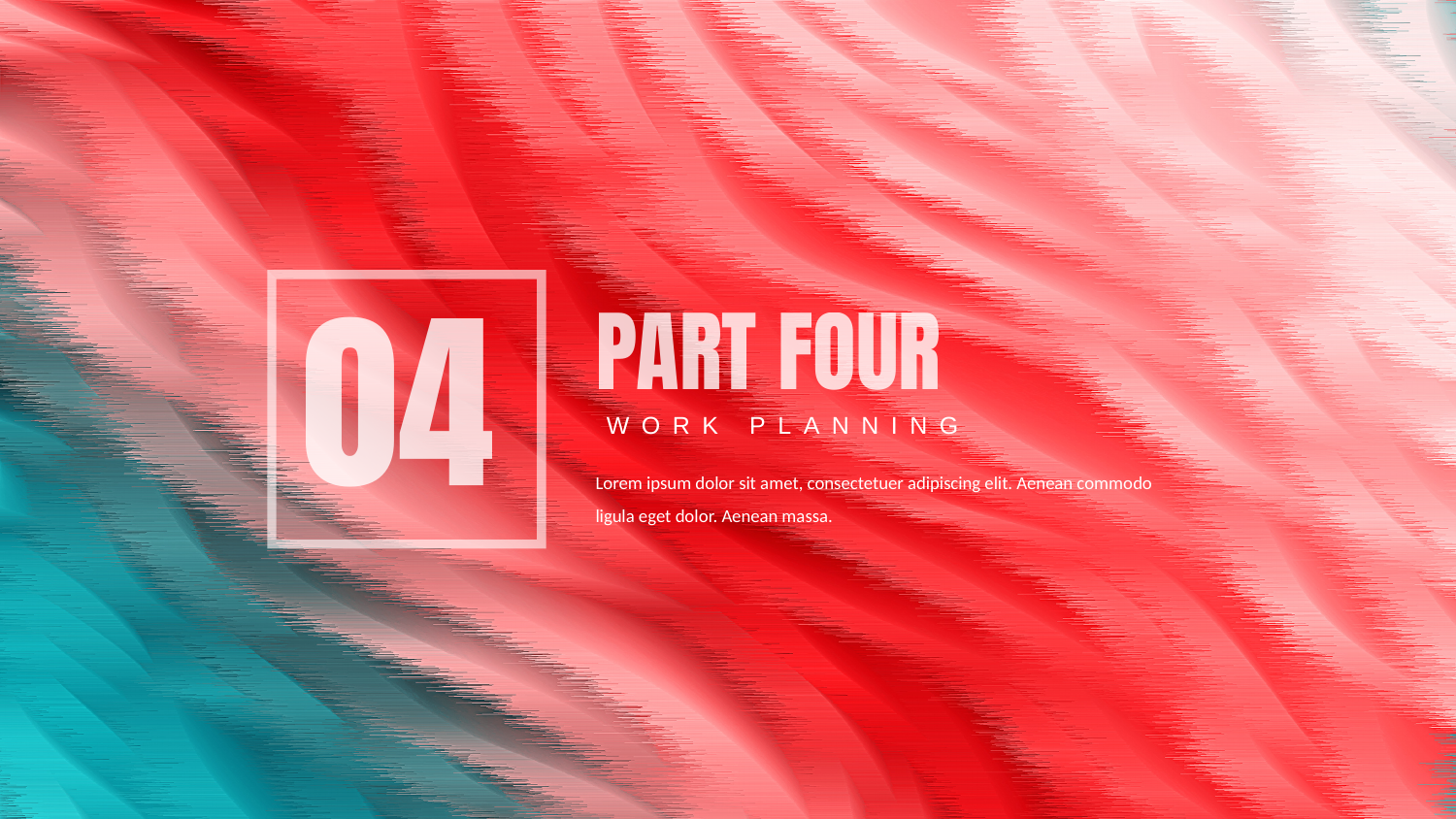

04
PART FOUR
WORK PLANNING
Lorem ipsum dolor sit amet, consectetuer adipiscing elit. Aenean commodo ligula eget dolor. Aenean massa.